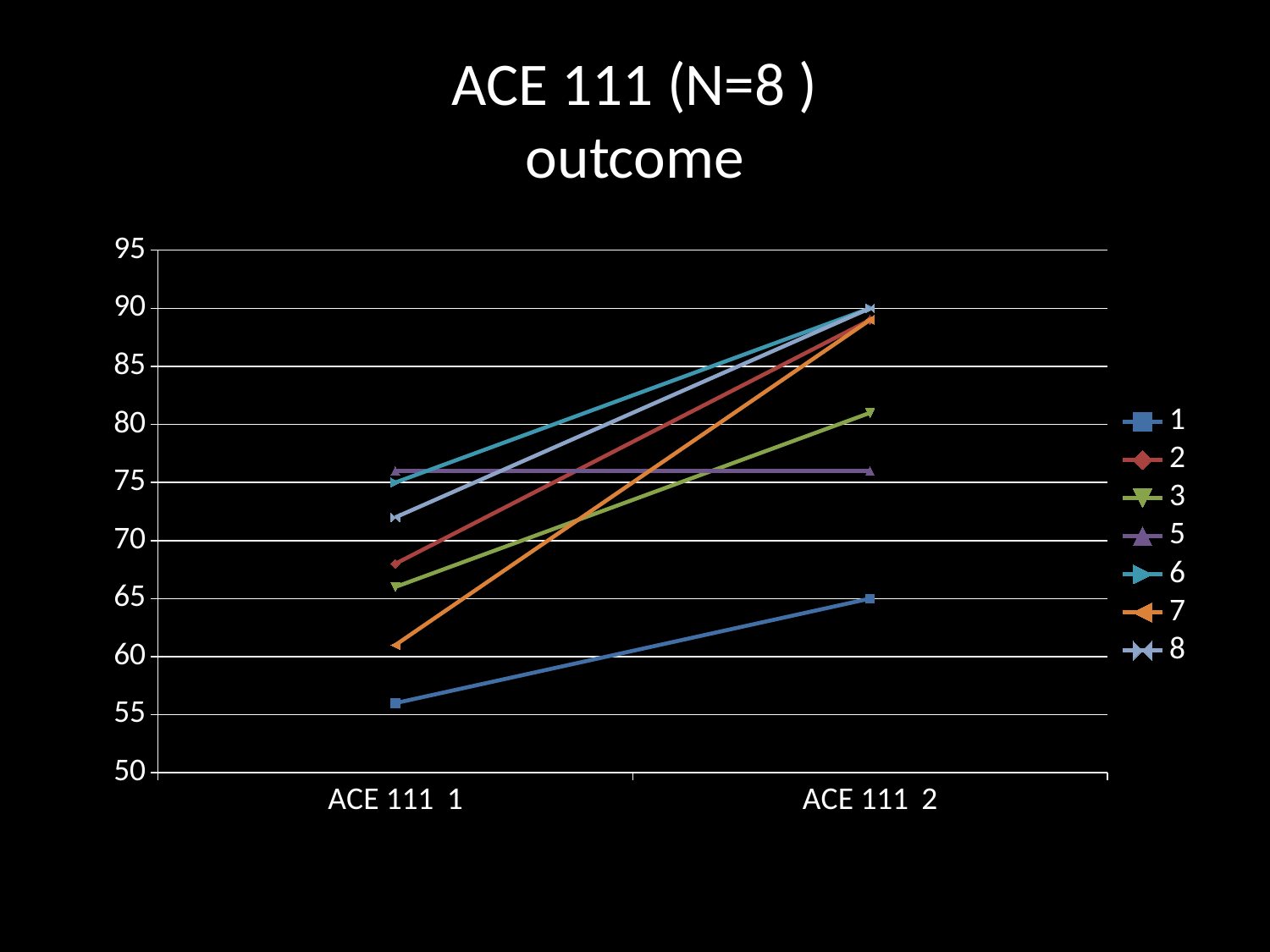

# ACE 111 (N=8 ) outcome

### Chart

| Category | 1 | 2 | 3 | 5 | 6 | 7 | 8 |
|---|---|---|---|---|---|---|---|
| ACE 111  1 | 56.0 | 68.0 | 66.0 | 76.0 | 75.0 | 61.0 | 72.0 |
| ACE 111  2 | 65.0 | 89.0 | 81.0 | 76.0 | 90.0 | 89.0 | 90.0 |